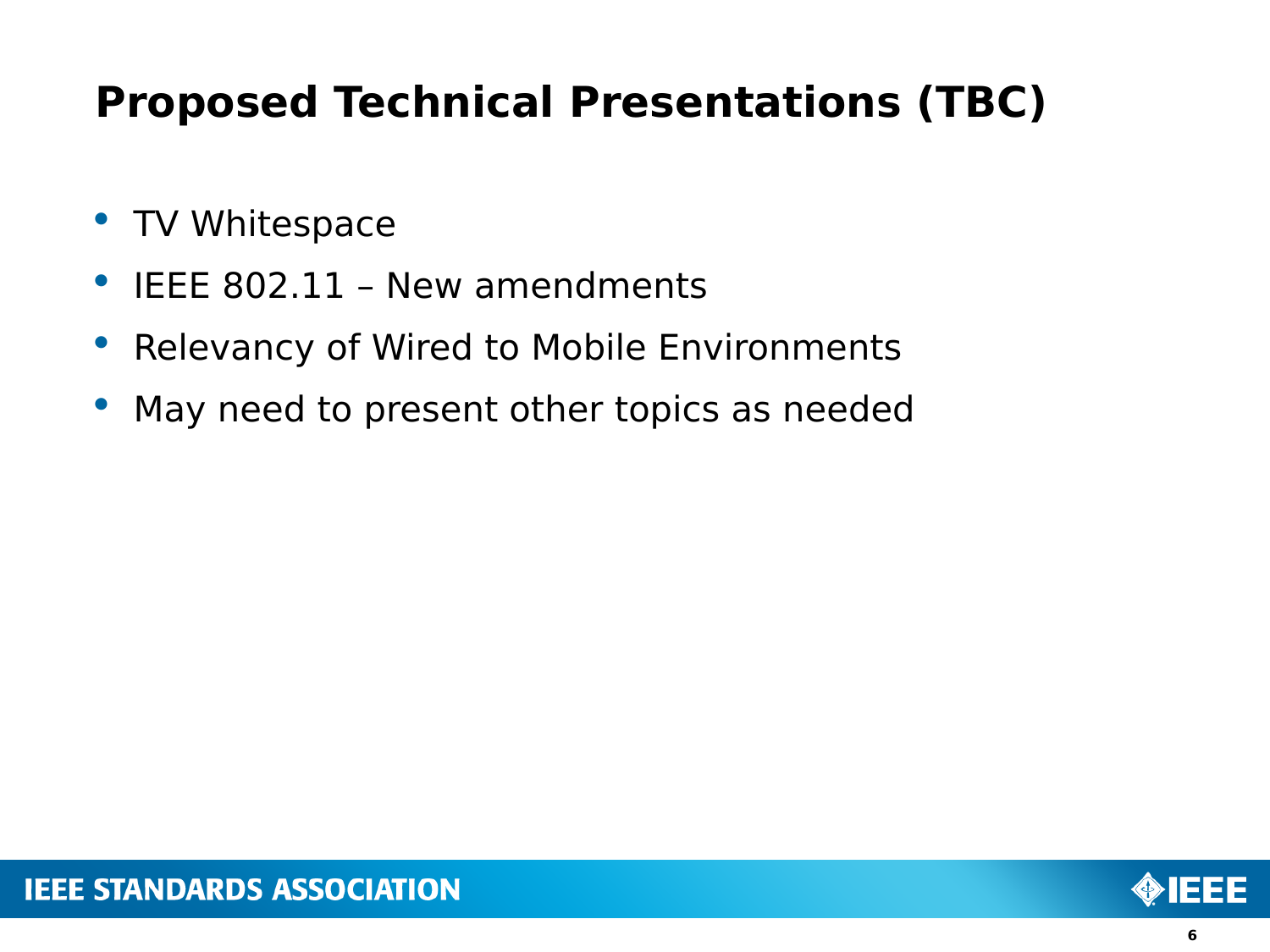

# Proposed Technical Presentations (TBC)
TV Whitespace
IEEE 802.11 – New amendments
Relevancy of Wired to Mobile Environments
May need to present other topics as needed

6